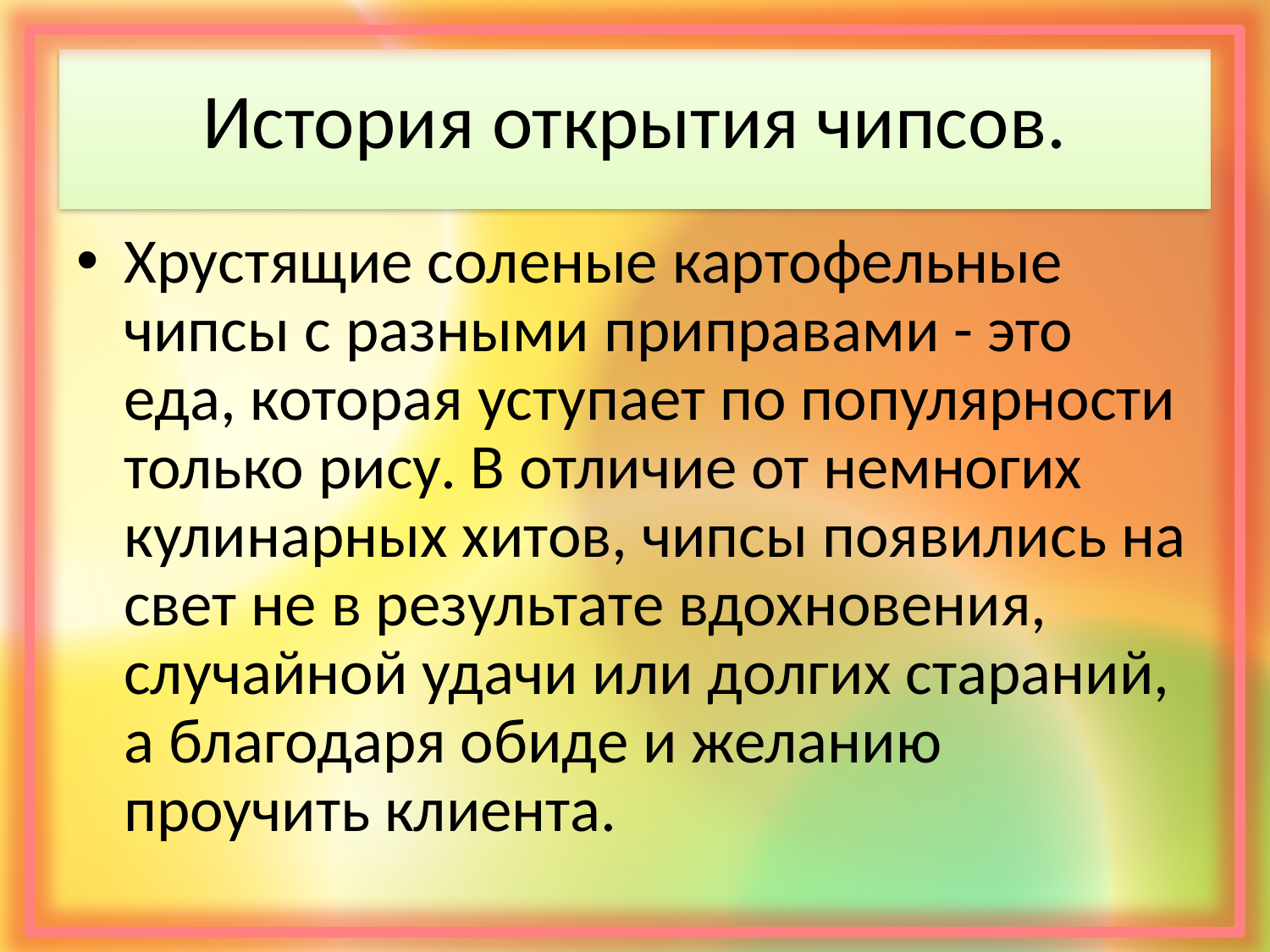

# История открытия чипсов.
Хрустящие соленые картофельные чипсы с разными приправами - это еда, которая уступает по популярности только рису. В отличие от немногих кулинарных хитов, чипсы появились на свет не в результате вдохновения, случайной удачи или долгих стараний, а благодаря обиде и желанию проучить клиента.